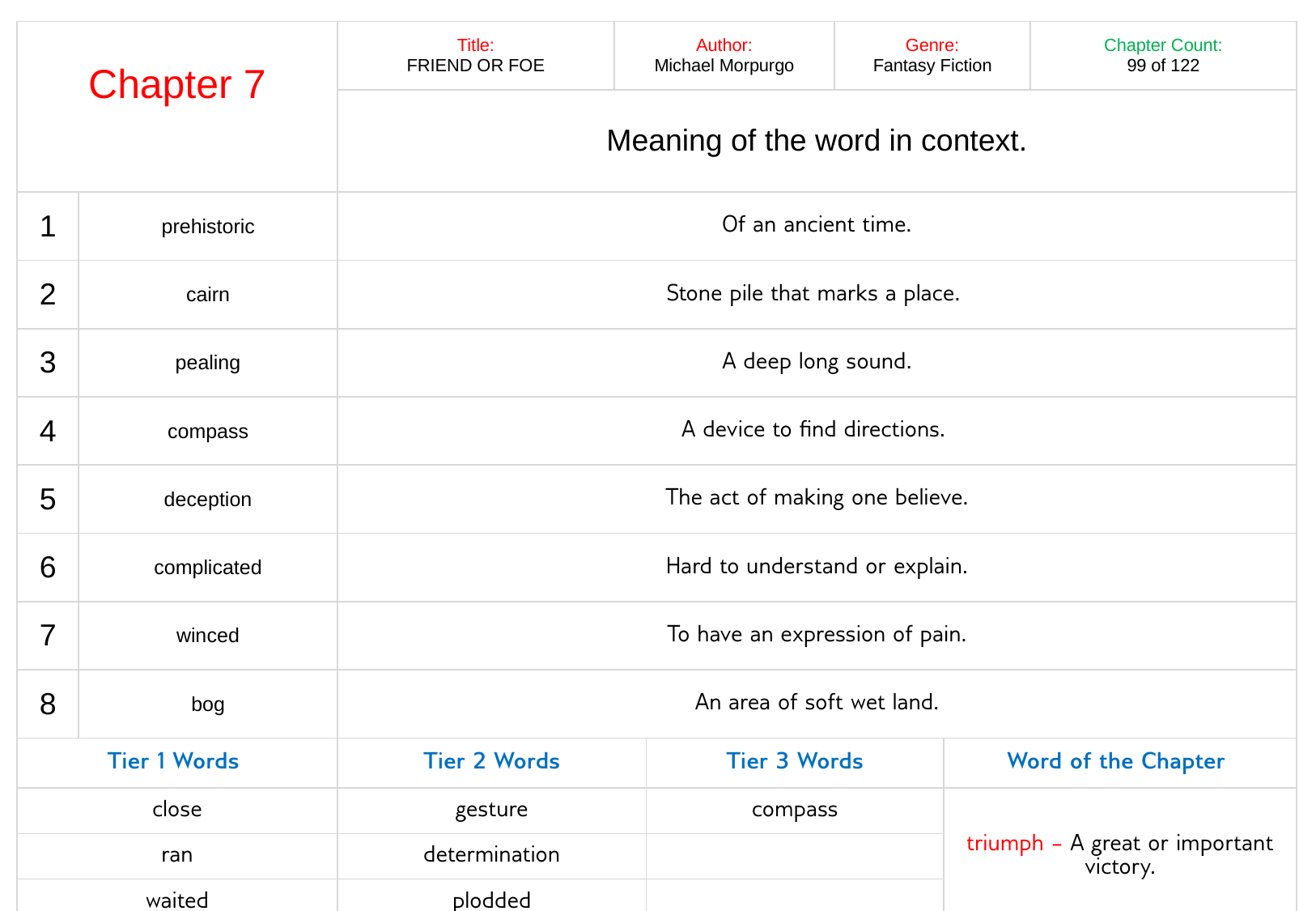

| Chapter 7 |  | Title: FRIEND OR FOE | Author: Michael Morpurgo |  | Genre: Fantasy Fiction |  | Chapter Count: 99 of 122 |
| --- | --- | --- | --- | --- | --- | --- | --- |
|  |  | Meaning of the word in context. |  |  |  |  |  |
| 1 | prehistoric | Of an ancient time. |  |  |  |  |  |
| 2 | cairn | Stone pile that marks a place. |  |  |  |  |  |
| 3 | pealing | A deep long sound. |  |  |  |  |  |
| 4 | compass | A device to find directions. |  |  |  |  |  |
| 5 | deception | The act of making one believe. |  |  |  |  |  |
| 6 | complicated | Hard to understand or explain. |  |  |  |  |  |
| 7 | winced | To have an expression of pain. |  |  |  |  |  |
| 8 | bog | An area of soft wet land. |  |  |  |  |  |
| Tier 1 Words |  | Tier 2 Words |  | Tier 3 Words |  | Word of the Chapter |  |
| close |  | gesture |  | compass |  | triumph – A great or important victory. |  |
| ran |  | determination |  |  |  |  |  |
| waited |  | plodded |  |  |  |  |  |